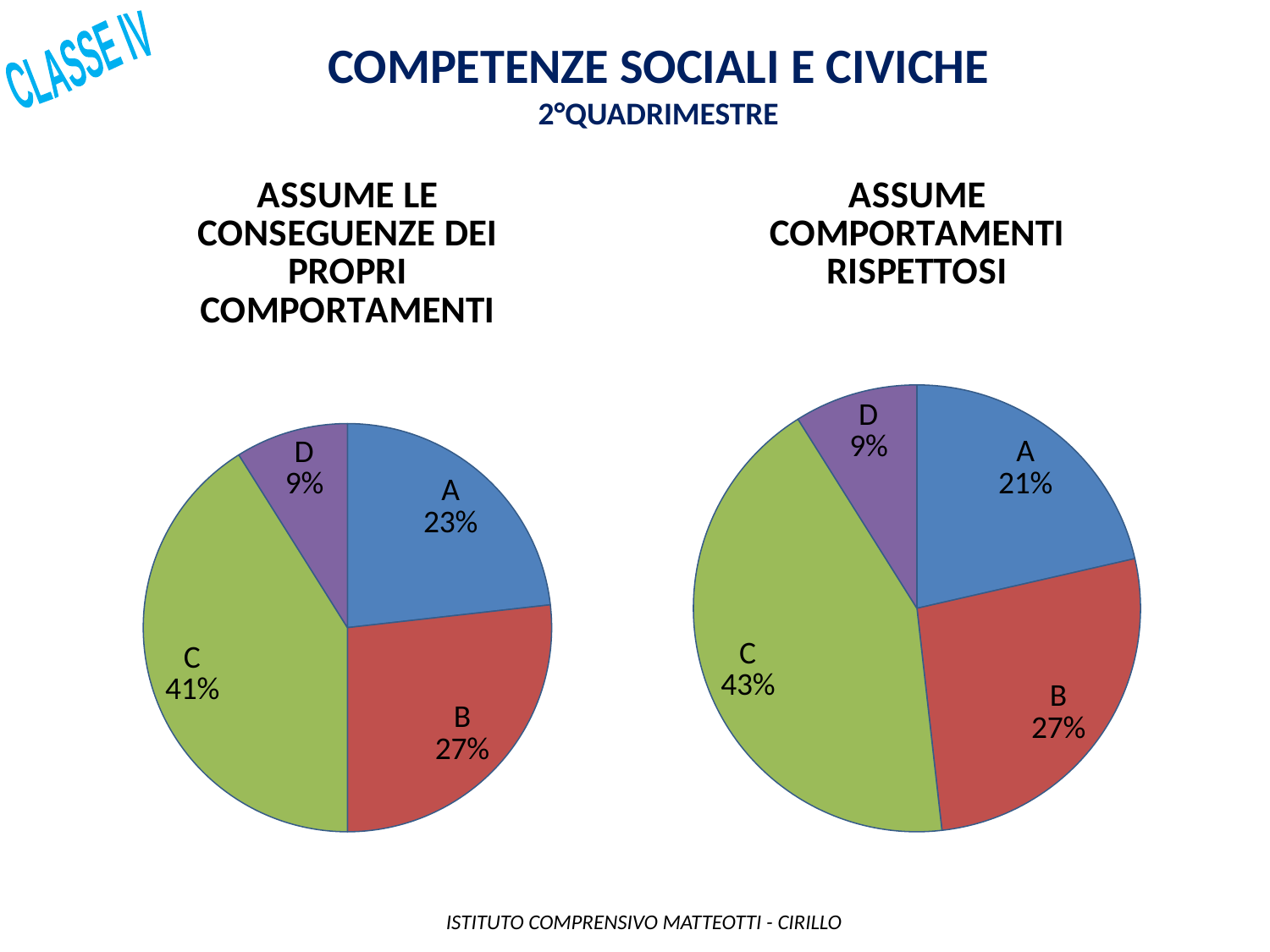

Competenze sociali e civiche
2°QUADRIMESTRE
CLASSE IV

### Chart: ASSUME LE CONSEGUENZE DEI PROPRI COMPORTAMENTI

| Category |  |
|---|---|
| A | 13.0 |
| B | 15.0 |
| C | 23.0 |
| D | 5.0 |

### Chart: ASSUME COMPORTAMENTI RISPETTOSI

| Category |  |
|---|---|
| A | 12.0 |
| B | 15.0 |
| C | 24.0 |
| D | 5.0 |
 ISTITUTO COMPRENSIVO MATTEOTTI - CIRILLO